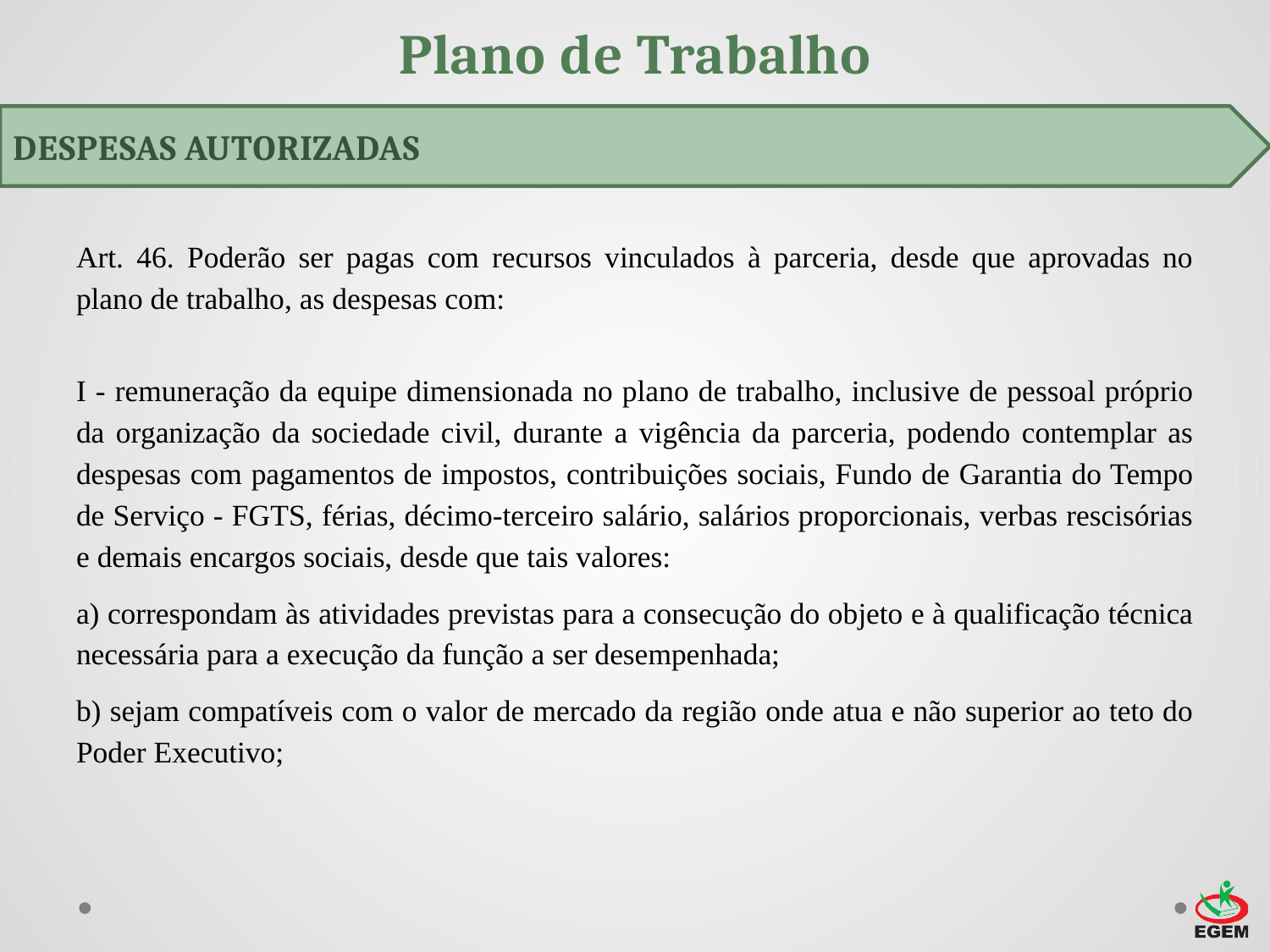

# Plano de Trabalho
DESPESAS AUTORIZADAS
Art. 46. Poderão ser pagas com recursos vinculados à parceria, desde que aprovadas no plano de trabalho, as despesas com:

I - remuneração da equipe dimensionada no plano de trabalho, inclusive de pessoal próprio da organização da sociedade civil, durante a vigência da parceria, podendo contemplar as despesas com pagamentos de impostos, contribuições sociais, Fundo de Garantia do Tempo de Serviço - FGTS, férias, décimo-terceiro salário, salários proporcionais, verbas rescisórias e demais encargos sociais, desde que tais valores:
a) correspondam às atividades previstas para a consecução do objeto e à qualificação técnica necessária para a execução da função a ser desempenhada;
b) sejam compatíveis com o valor de mercado da região onde atua e não superior ao teto do Poder Executivo;